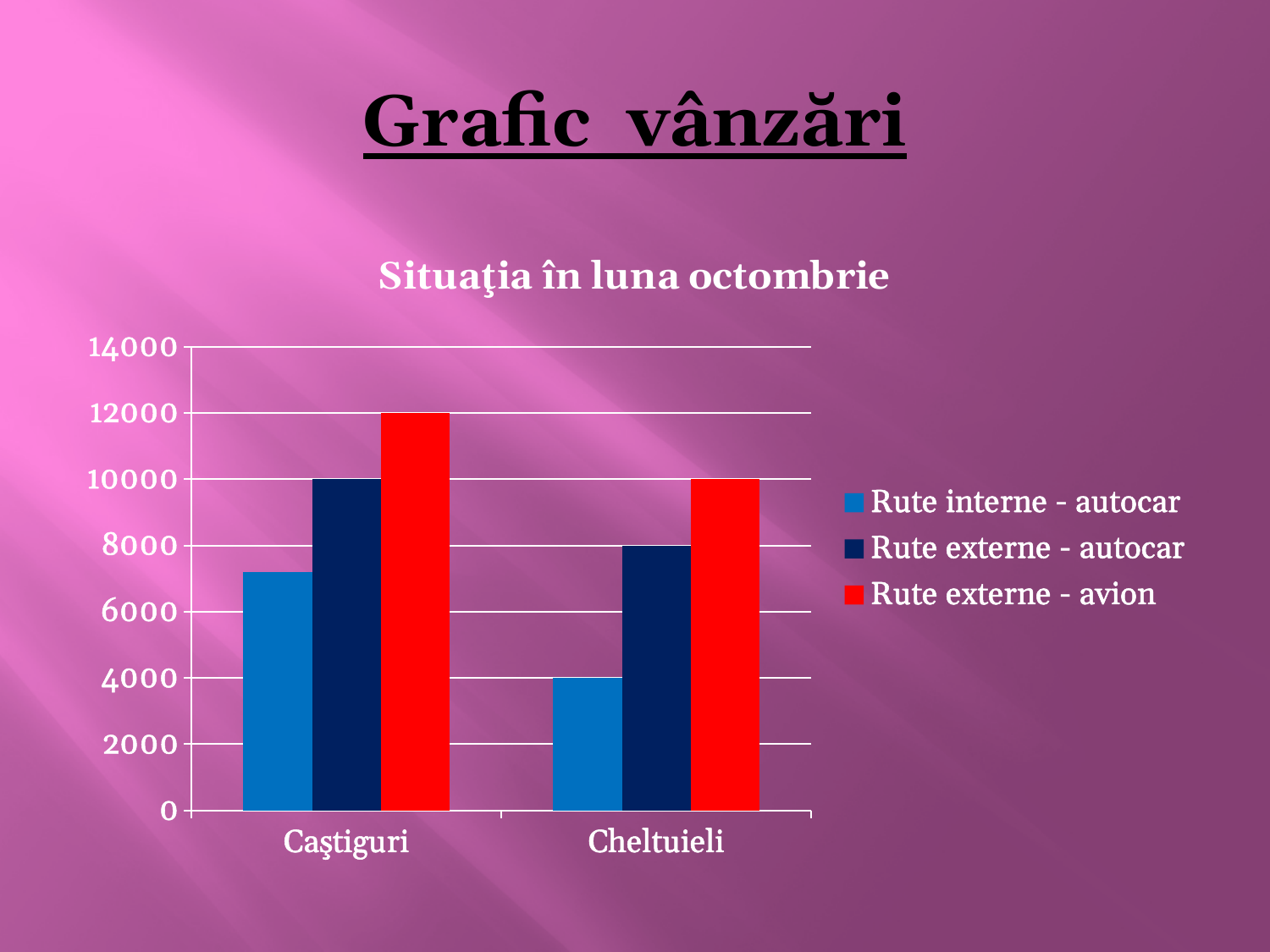

# Grafic  vânzări

### Chart: Situaţia în luna octombrie

| Category | Rute interne - autocar | Rute externe - autocar | Rute externe - avion |
|---|---|---|---|
| Caştiguri | 7200.0 | 10000.0 | 12000.0 |
| Cheltuieli | 4000.0 | 8000.0 | 10000.0 |